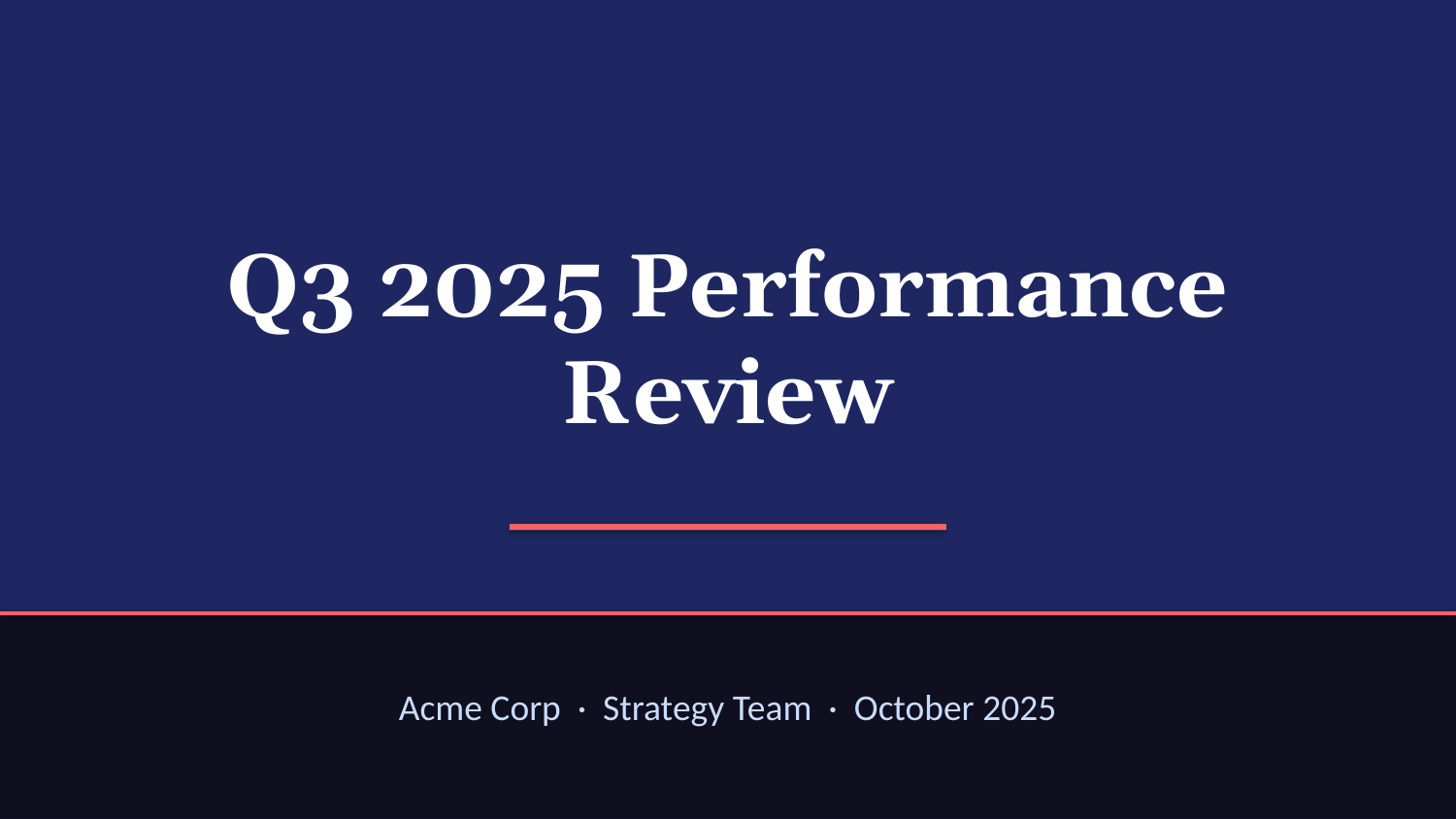

Q3 2025 Performance Review

Acme Corp  ·  Strategy Team  ·  October 2025